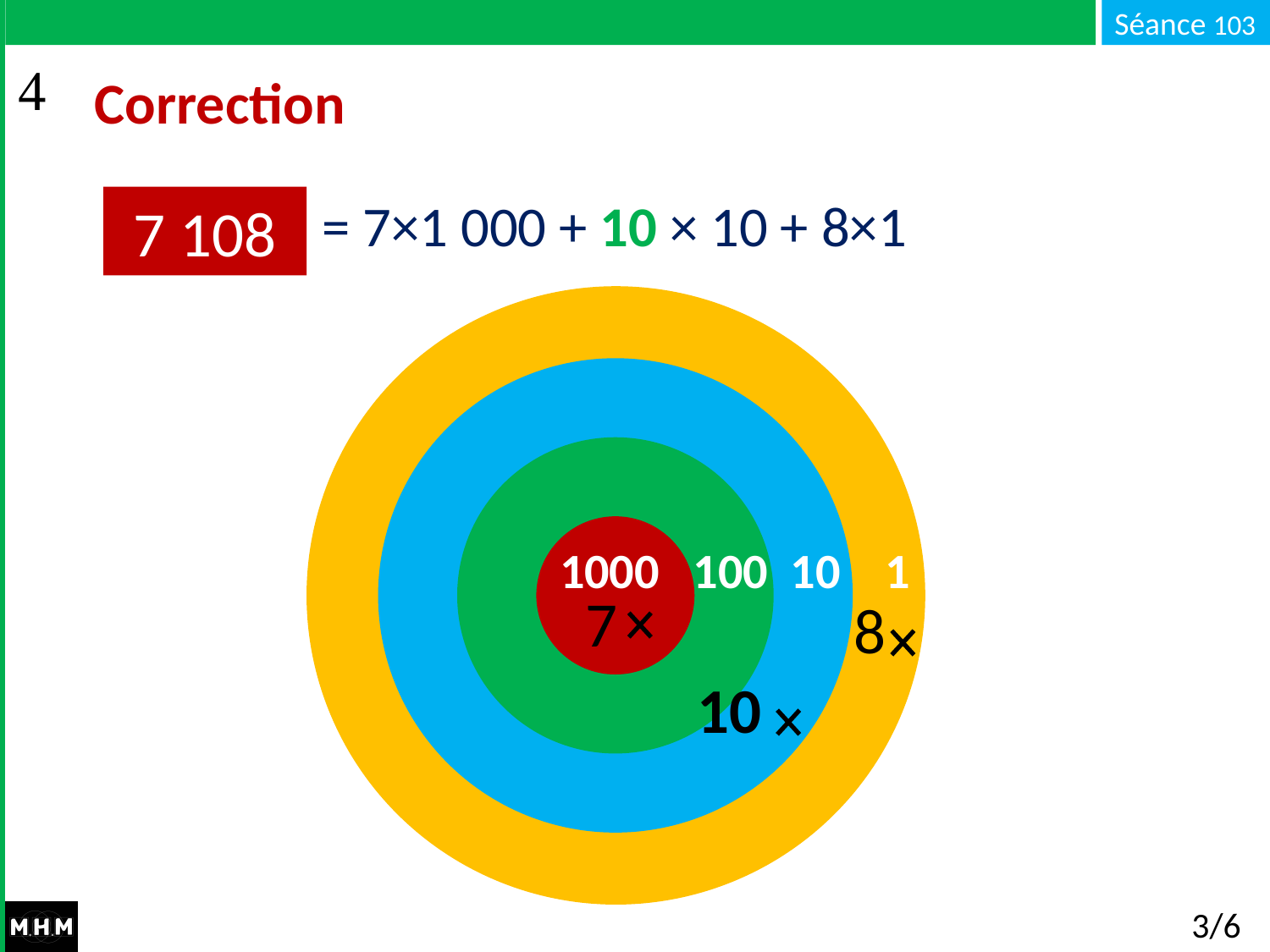

# Correction
= 7×1 000 + 10 × 10 + 8×1
7 108

 1000   100  10    1
7

8

10

3/6